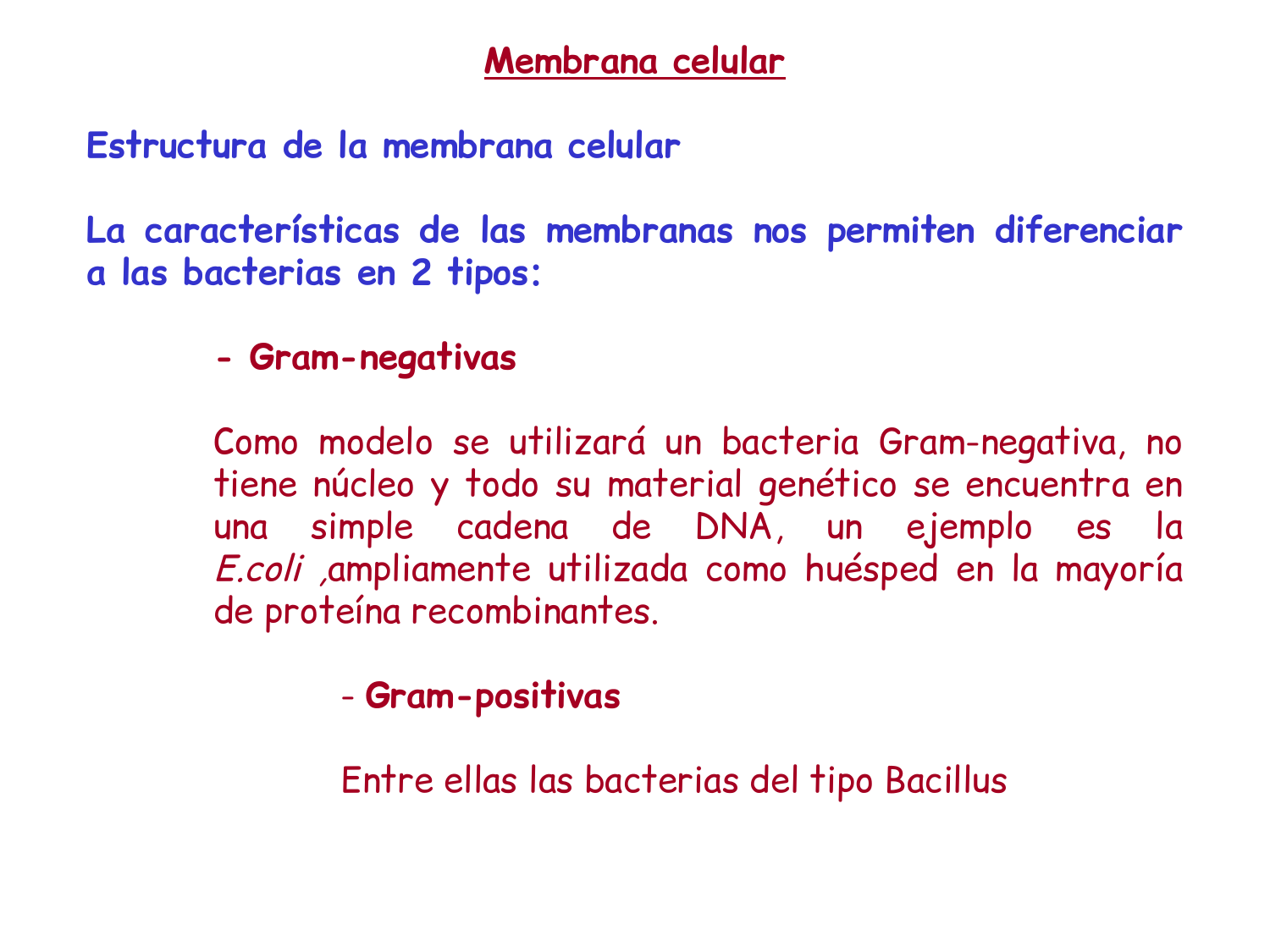

Membrana celular

Estructura de la membrana celular

La características de las membranas nos permiten diferenciar a las bacterias en 2 tipos:

- Gram-negativas

Como modelo se utilizará un bacteria Gram-negativa, no tiene núcleo y todo su material genético se encuentra en una simple cadena de DNA, un ejemplo es la E.coli ,ampliamente utilizada como huésped en la mayoría de proteína recombinantes.

	- Gram-positivas

	Entre ellas las bacterias del tipo Bacillus